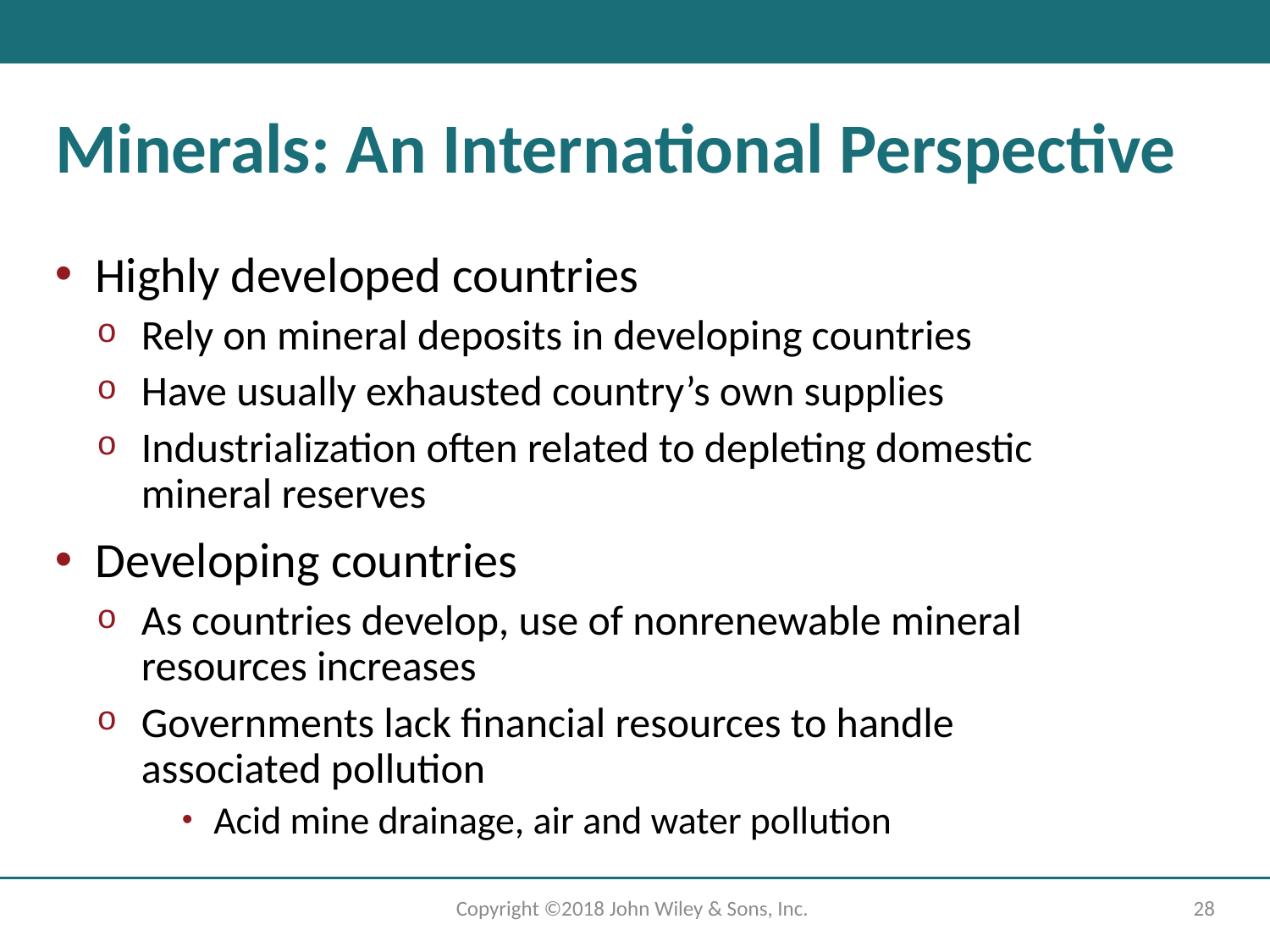

# Minerals: An International Perspective
Highly developed countries
Rely on mineral deposits in developing countries
Have usually exhausted country’s own supplies
Industrialization often related to depleting domestic mineral reserves
Developing countries
As countries develop, use of nonrenewable mineral resources increases
Governments lack financial resources to handle associated pollution
Acid mine drainage, air and water pollution
Copyright ©2018 John Wiley & Sons, Inc.
28